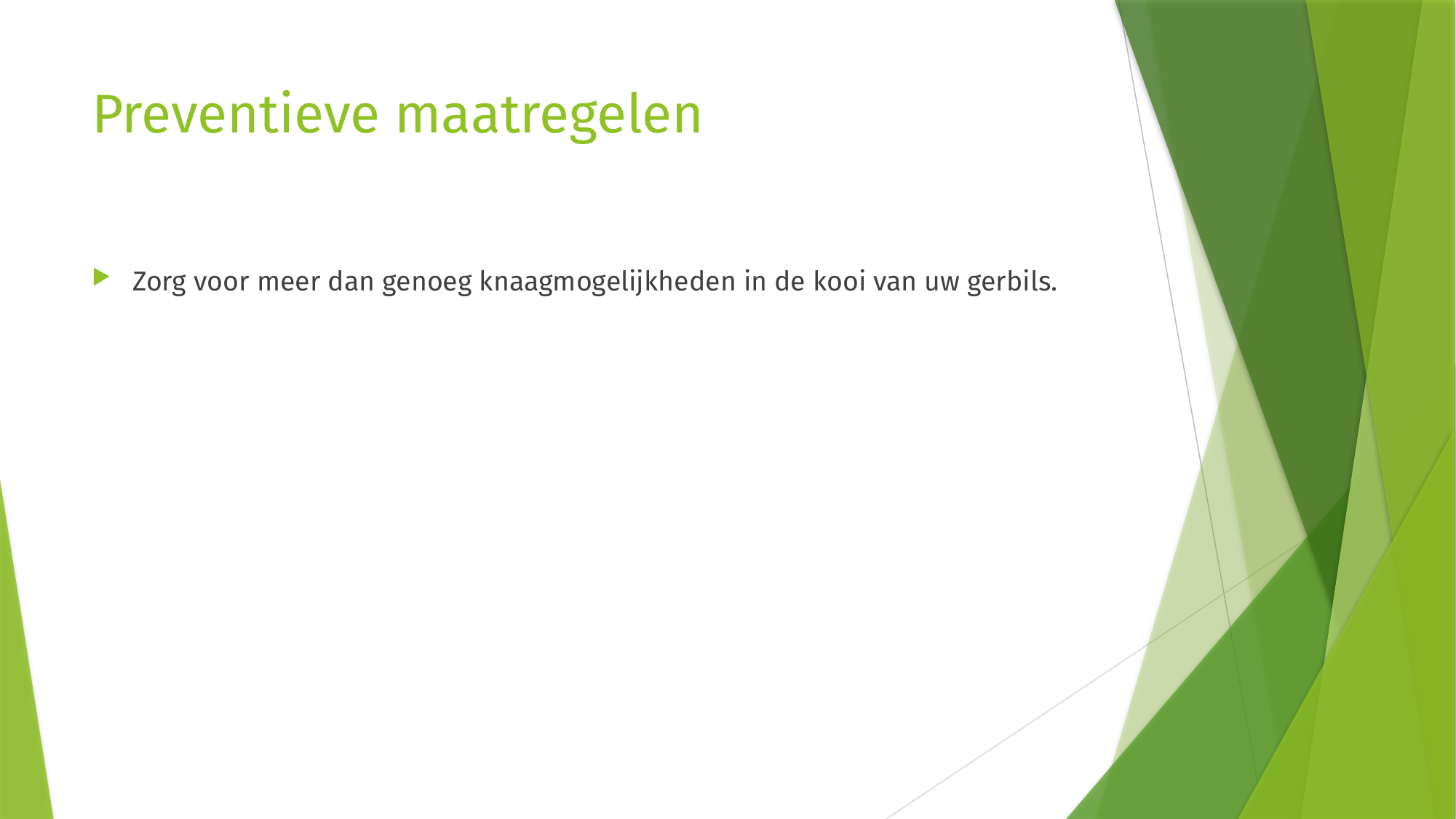

# Preventieve maatregelen
Zorg voor meer dan genoeg knaagmogelijkheden in de kooi van uw gerbils.